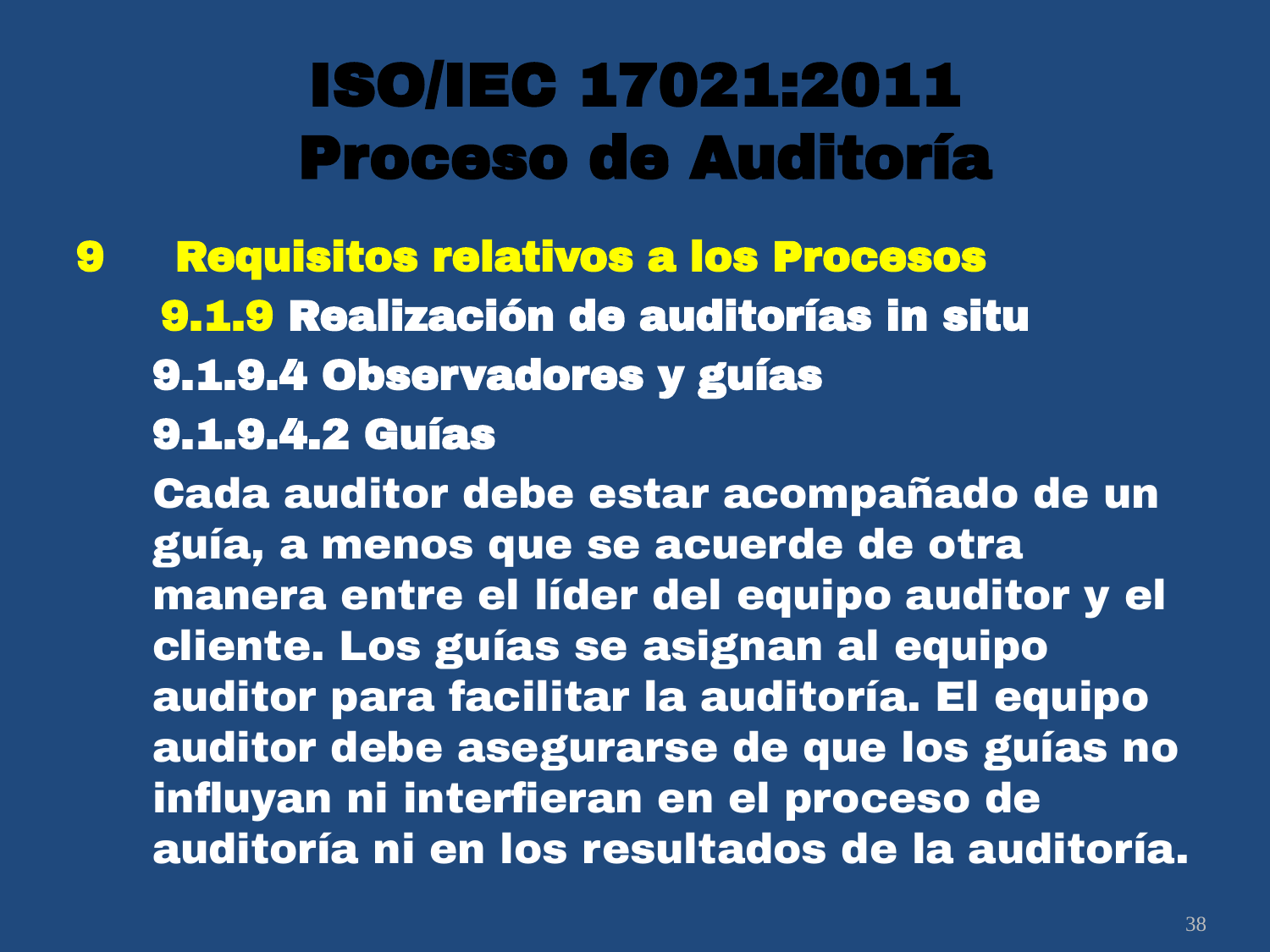

# ISO/IEC 17021:2011 Proceso de Auditoría
9	 Requisitos relativos a los Procesos
	9.1.9 Realización de auditorías in situ
	9.1.9.4 Observadores y guías
	9.1.9.4.2 Guías
	Cada auditor debe estar acompañado de un guía, a menos que se acuerde de otra manera entre el líder del equipo auditor y el cliente. Los guías se asignan al equipo auditor para facilitar la auditoría. El equipo auditor debe asegurarse de que los guías no influyan ni interfieran en el proceso de auditoría ni en los resultados de la auditoría.
38